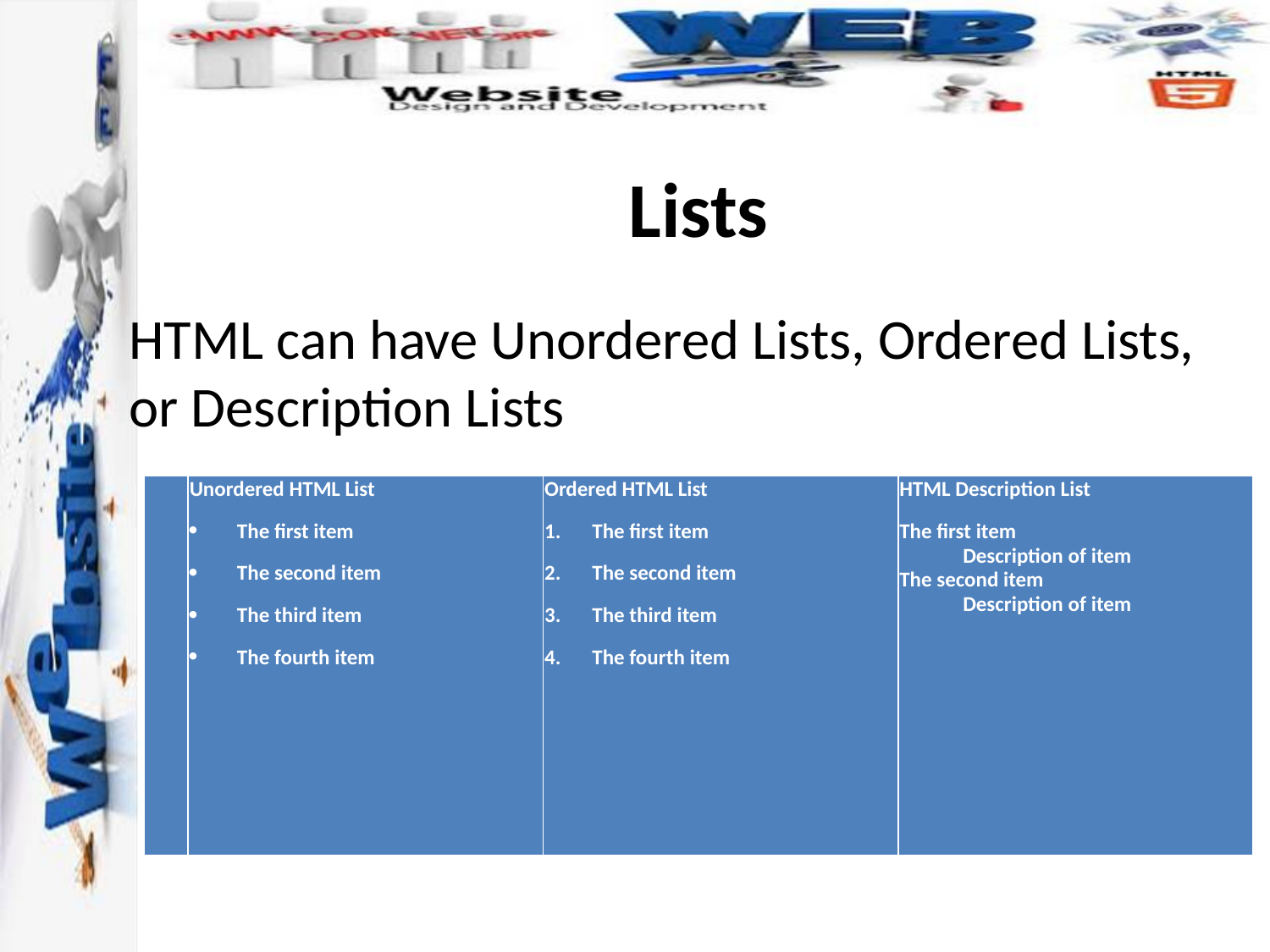

# Lists
HTML can have Unordered Lists, Ordered Lists, or Description Lists

|  | Unordered HTML List The first item The second item The third item The fourth item | Ordered HTML List The first item The second item The third item The fourth item | HTML Description List The first item Description of item The second item Description of item |
| --- | --- | --- | --- |